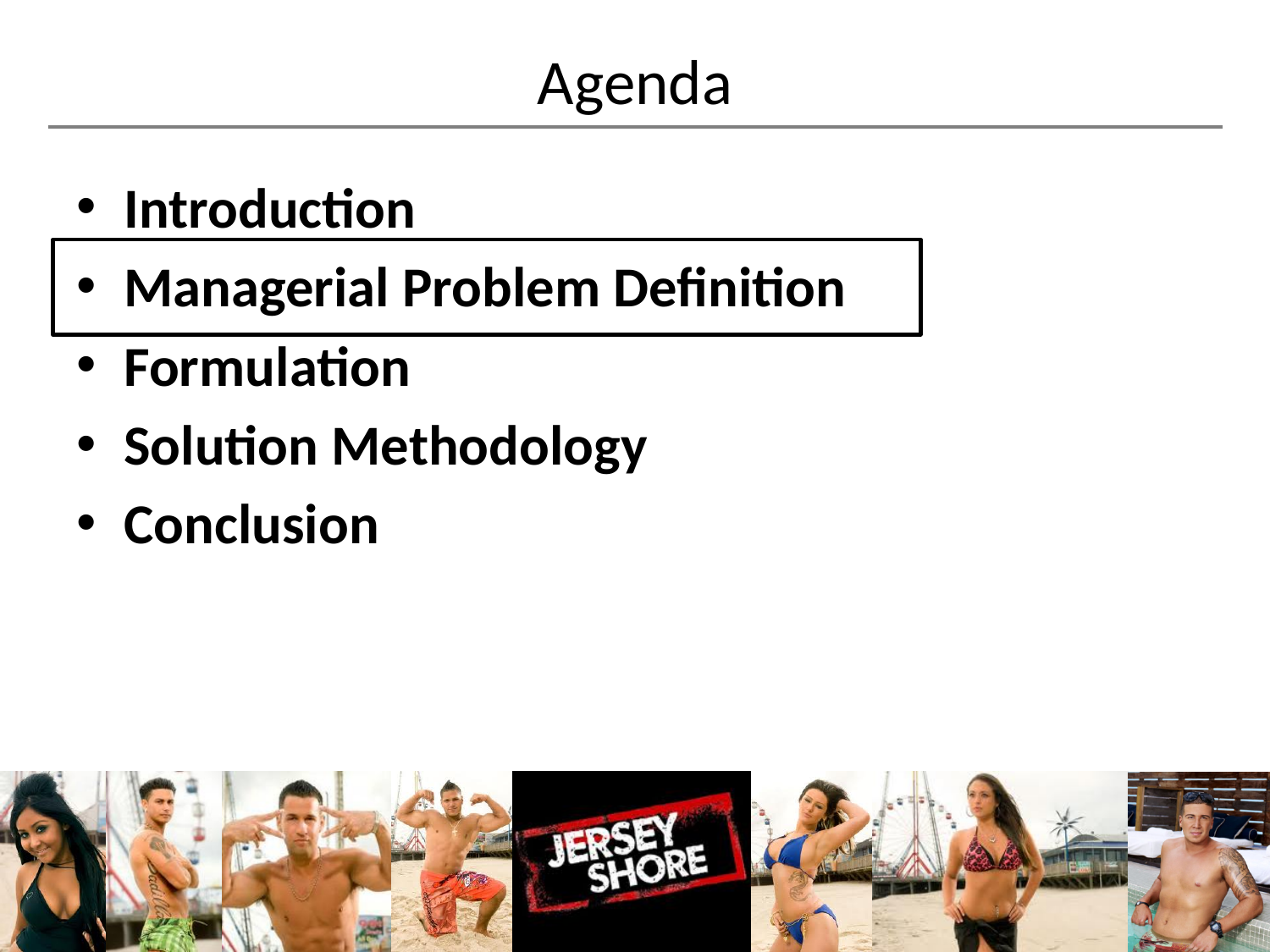

# Agenda
Introduction
Managerial Problem Definition
Formulation
Solution Methodology
Conclusion